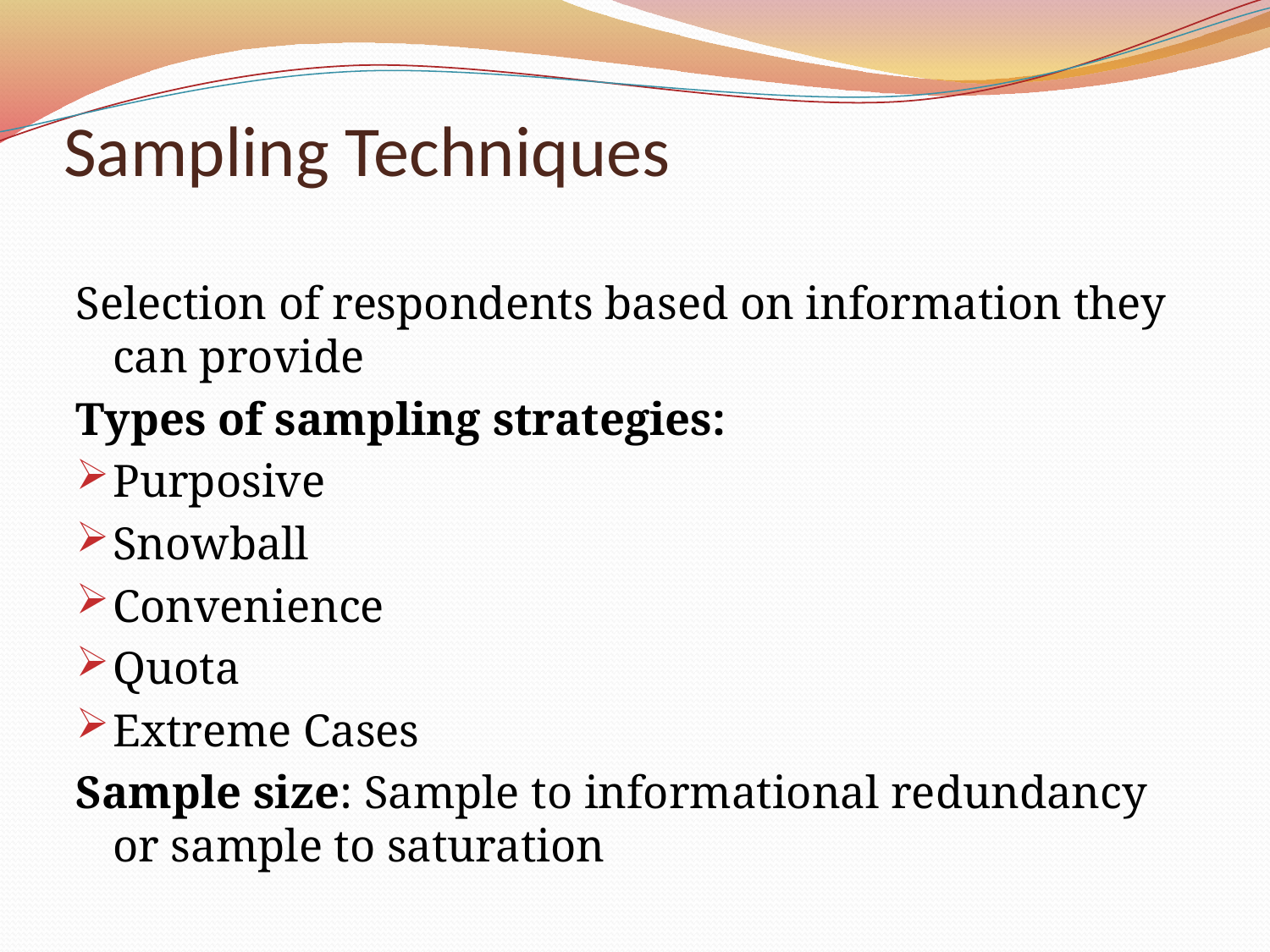

# Sampling Techniques
Selection of respondents based on information they can provide
Types of sampling strategies:
	Purposive
	Snowball
	Convenience
	Quota
	Extreme Cases
Sample size: Sample to informational redundancy or sample to saturation